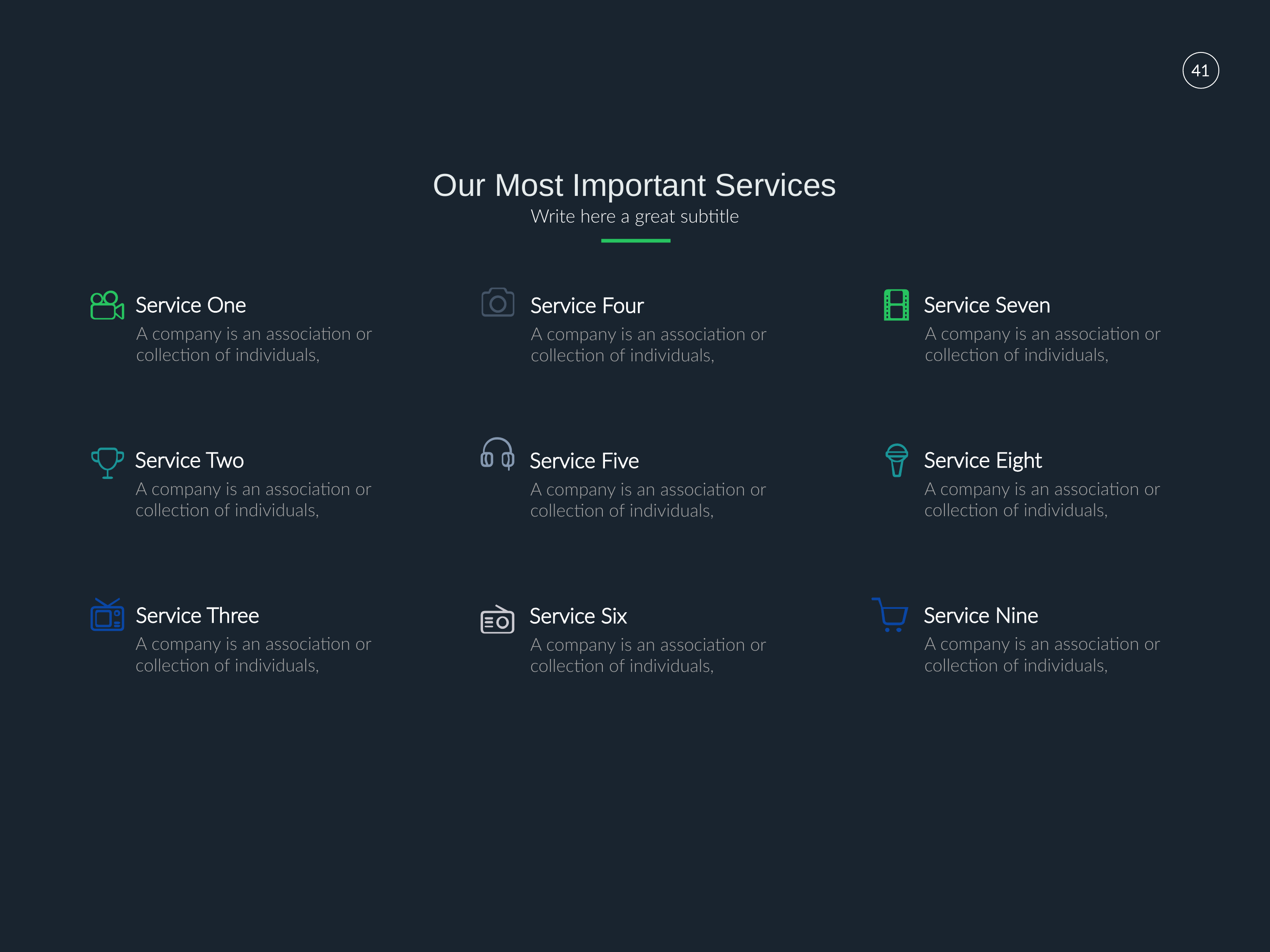

Our Most Important Services
Write here a great subtitle

Service One
Service Seven
Service Four

A company is an association or collection of individuals,
A company is an association or collection of individuals,
A company is an association or collection of individuals,

Service Two
Service Eight
Service Five

A company is an association or collection of individuals,
A company is an association or collection of individuals,
A company is an association or collection of individuals,
Service Three
Service Nine
Service Six

A company is an association or collection of individuals,
A company is an association or collection of individuals,
A company is an association or collection of individuals,